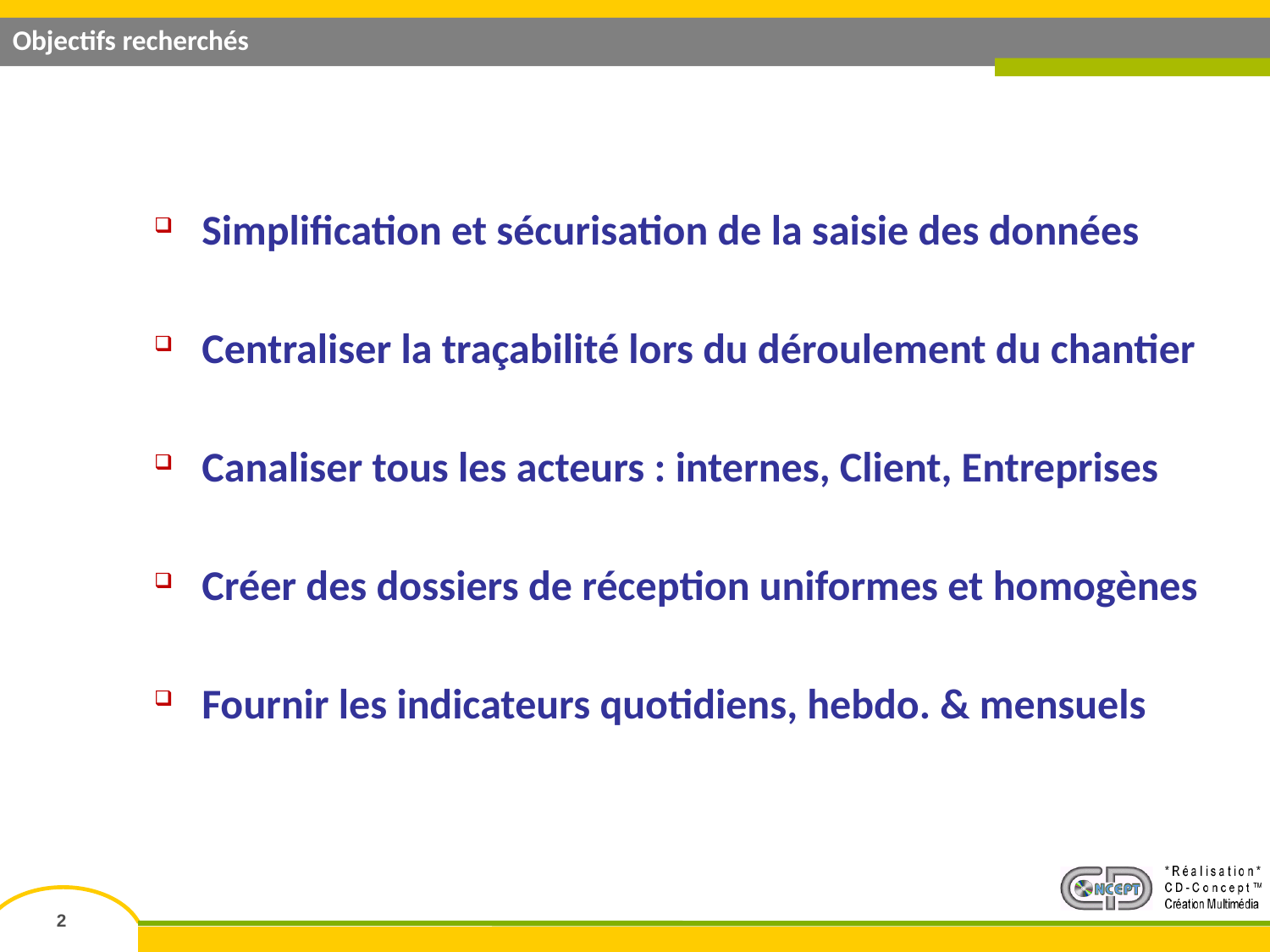

# Objectifs recherchés
Simplification et sécurisation de la saisie des données

Centraliser la traçabilité lors du déroulement du chantier

Canaliser tous les acteurs : internes, Client, Entreprises

Créer des dossiers de réception uniformes et homogènes

Fournir les indicateurs quotidiens, hebdo. & mensuels